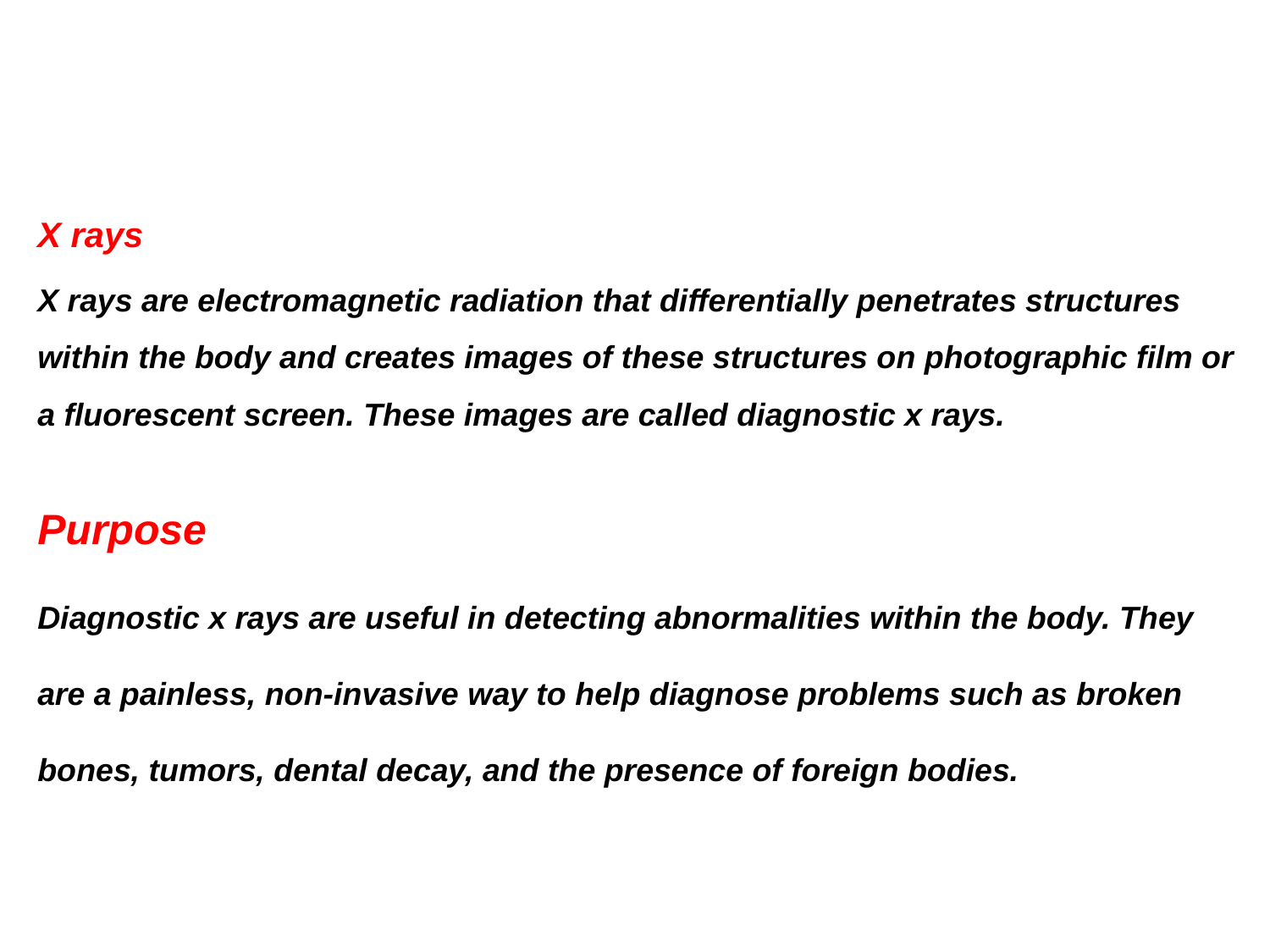

# X rays

X rays
X rays are electromagnetic radiation that differentially penetrates structures within the body and creates images of these structures on photographic film or a fluorescent screen. These images are called diagnostic x rays.

Purpose
Diagnostic x rays are useful in detecting abnormalities within the body. They are a painless, non-invasive way to help diagnose problems such as broken bones, tumors, dental decay, and the presence of foreign bodies.